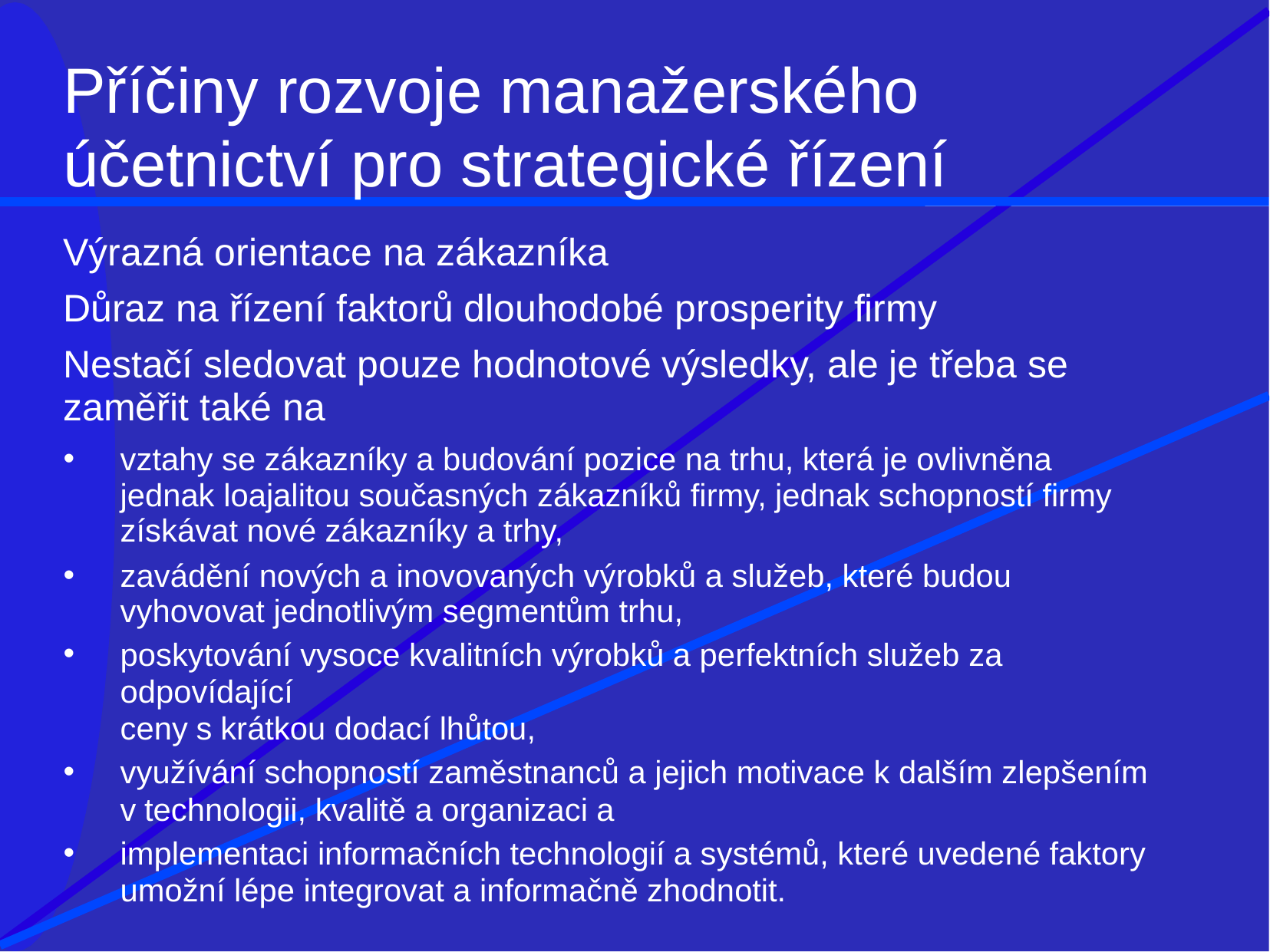

# Příčiny rozvoje manažerského
účetnictví pro strategické řízení
Výrazná orientace na zákazníka
Důraz na řízení faktorů dlouhodobé prosperity firmy
Nestačí sledovat pouze hodnotové výsledky, ale je třeba se zaměřit také na
vztahy se zákazníky a budování pozice na trhu, která je ovlivněna jednak loajalitou současných zákazníků firmy, jednak schopností firmy získávat nové zákazníky a trhy,
zavádění nových a inovovaných výrobků a služeb, které budou vyhovovat jednotlivým segmentům trhu,
poskytování vysoce kvalitních výrobků a perfektních služeb za odpovídající
ceny s krátkou dodací lhůtou,
využívání schopností zaměstnanců a jejich motivace k dalším zlepšením
v technologii, kvalitě a organizaci a
implementaci informačních technologií a systémů, které uvedené faktory
umožní lépe integrovat a informačně zhodnotit.